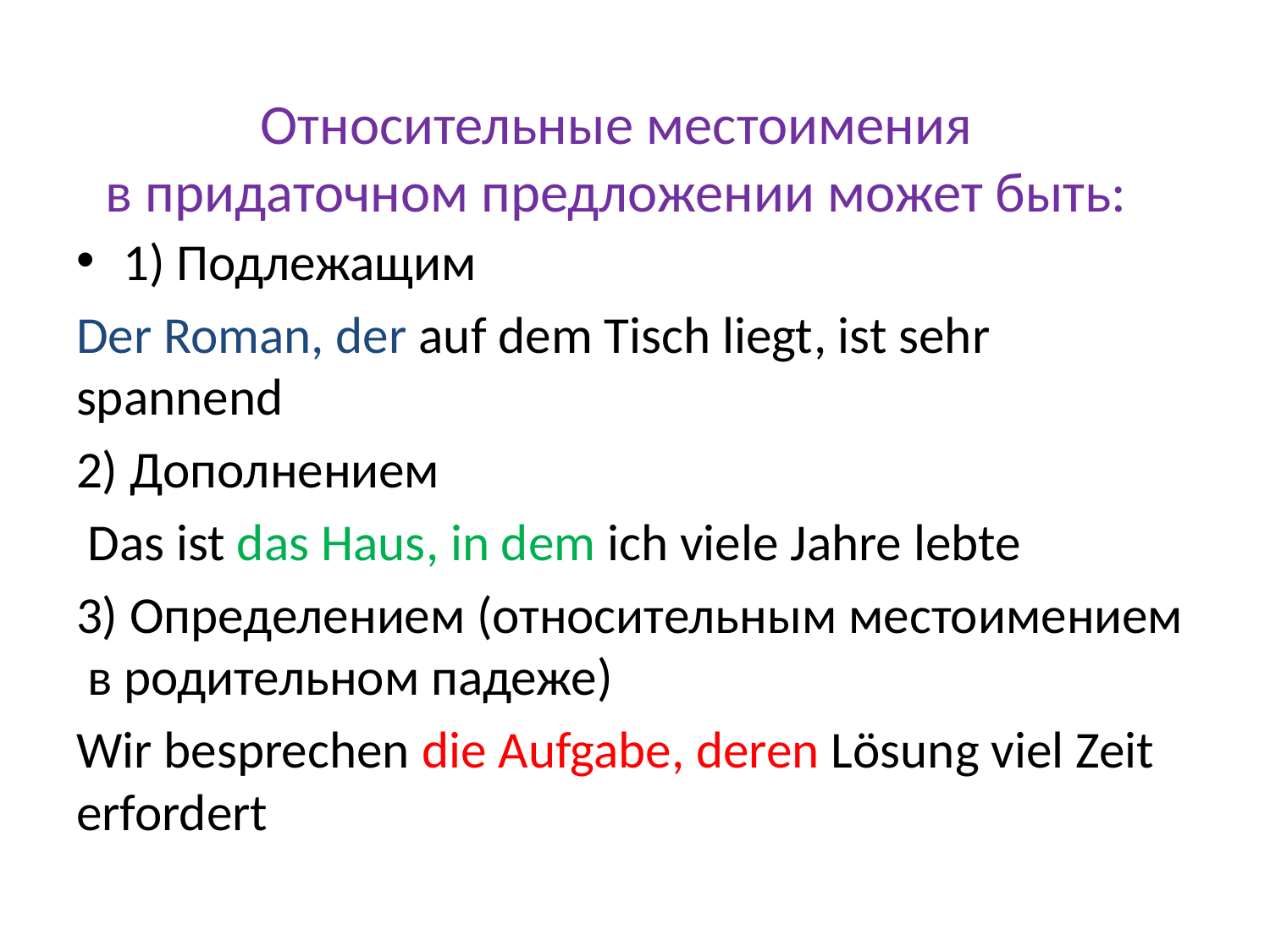

# Относительные местоимения в придаточном предложении может быть:
1) Подлежащим
Der Roman, der auf dem Tisch liegt, ist sehr spannend
2) Дополнением
 Das ist das Haus, in dem ich viele Jahre lebte
3) Определением (относительным местоимением  в родительном падеже)
Wir besprechen die Aufgabe, deren Lösung viel Zeit erfordert